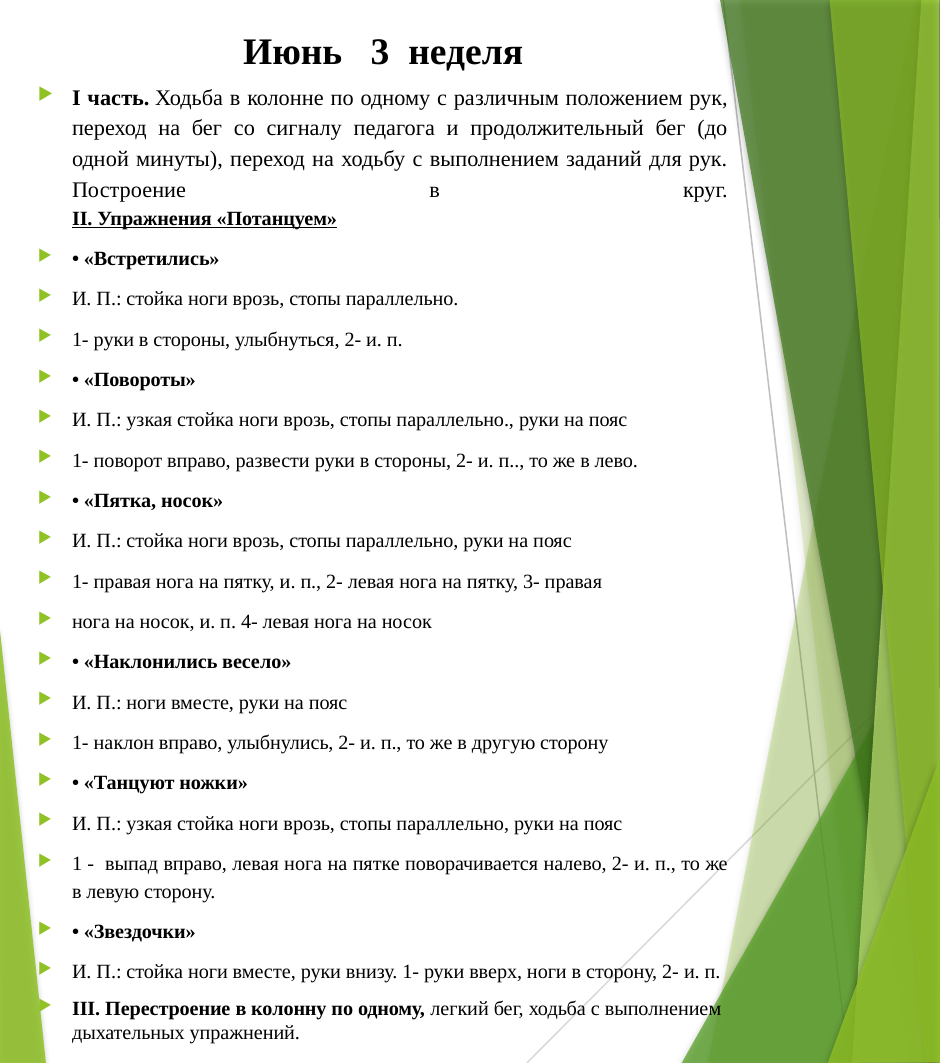

# Июнь   3  неделя
I часть. Ходьба в колонне по одному с различным положением рук, переход на бег со сигналу педагога и продолжительный бег (до одной минуты), переход на ходьбу с выполнением заданий для рук. Построение в круг.
II. Упражнения «Потанцуем»
• «Встретились»
И. П.: стойка ноги врозь, стопы параллельно.
1- руки в стороны, улыбнуться, 2- и. п.
• «Повороты»
И. П.: узкая стойка ноги врозь, стопы параллельно., руки на пояс
1- поворот вправо, развести руки в стороны, 2- и. п.., то же в лево.
• «Пятка, носок»
И. П.: стойка ноги врозь, стопы параллельно, руки на пояс
1- правая нога на пятку, и. п., 2- левая нога на пятку, 3- правая
нога на носок, и. п. 4- левая нога на носок
• «Наклонились весело»
И. П.: ноги вместе, руки на пояс
1- наклон вправо, улыбнулись, 2- и. п., то же в другую сторону
• «Танцуют ножки»
И. П.: узкая стойка ноги врозь, стопы параллельно, руки на пояс
1 -  выпад вправо, левая нога на пятке поворачивается налево, 2- и. п., то же в левую сторону.
• «Звездочки»
И. П.: стойка ноги вместе, руки внизу. 1- руки вверх, ноги в сторону, 2- и. п.
III. Перестроение в колонну по одному, легкий бег, ходьба с выполнением дыхательных упражнений.